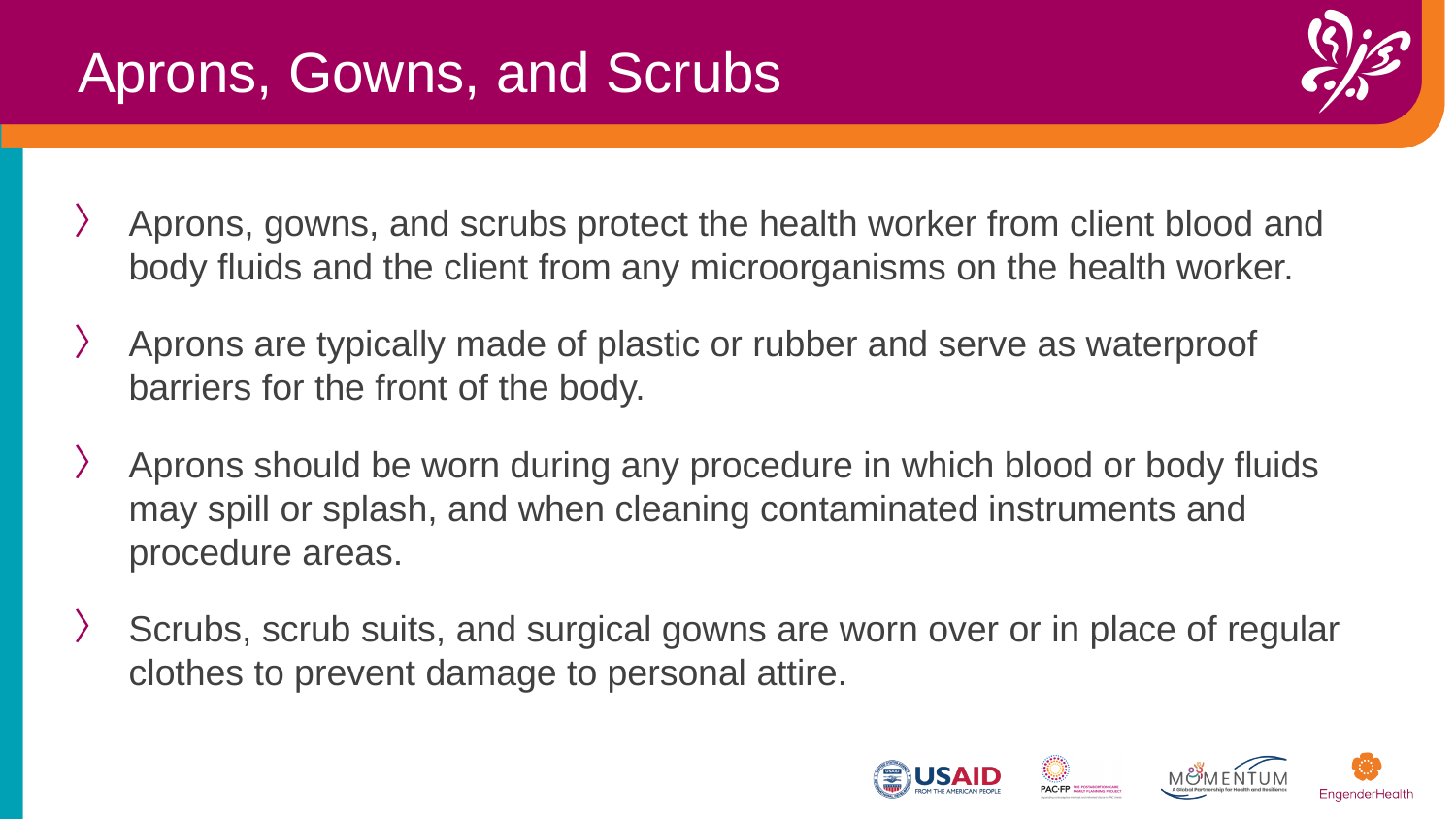

Aprons, Gowns, and Scrubs
Aprons, gowns, and scrubs protect the health worker from client blood and body fluids and the client from any microorganisms on the health worker.
Aprons are typically made of plastic or rubber and serve as waterproof barriers for the front of the body.
Aprons should be worn during any procedure in which blood or body fluids may spill or splash, and when cleaning contaminated instruments and procedure areas.
Scrubs, scrub suits, and surgical gowns are worn over or in place of regular clothes to prevent damage to personal attire.